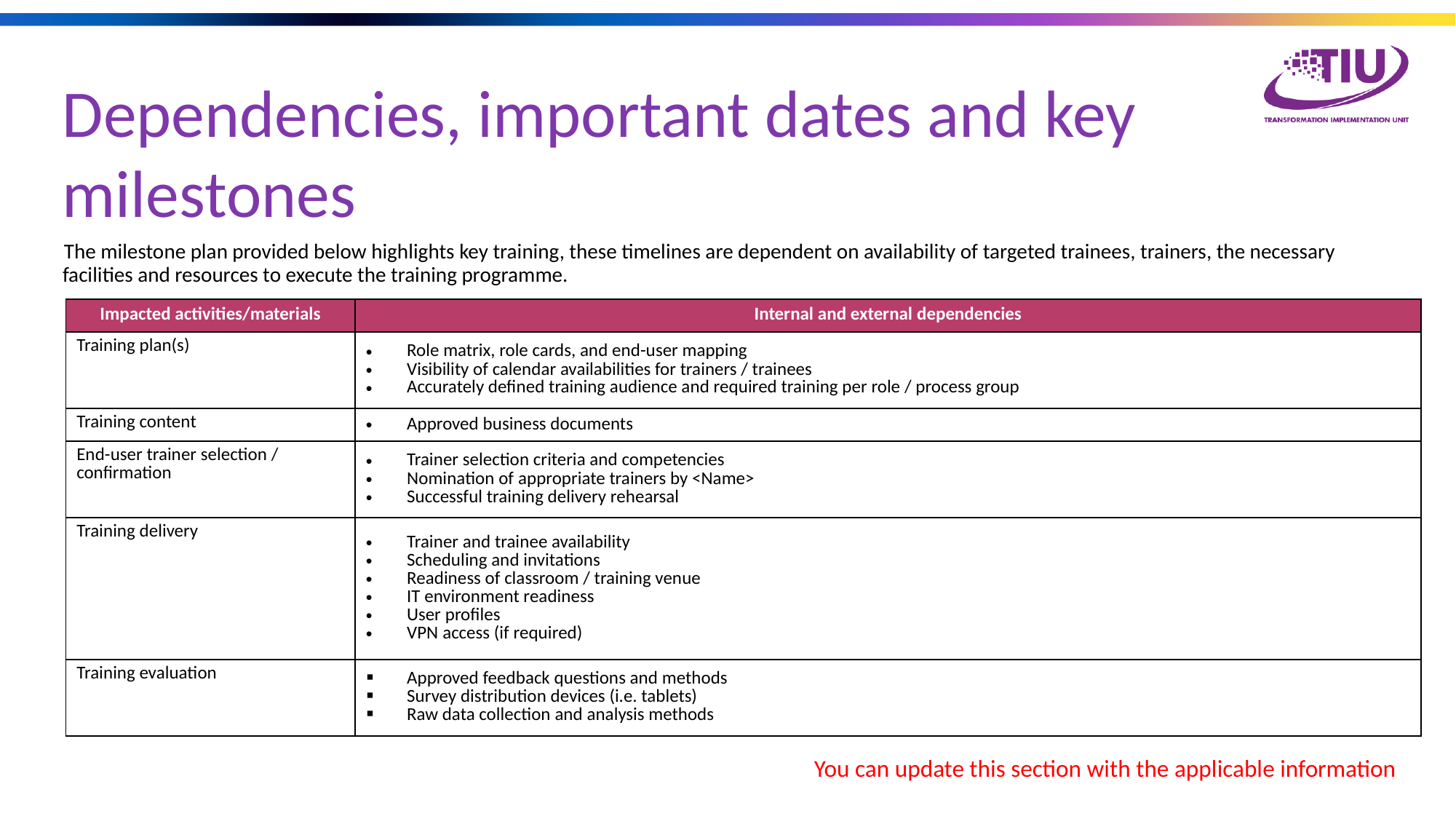

Dependencies, important dates and key milestones
The milestone plan provided below highlights key training, these timelines are dependent on availability of targeted trainees, trainers, the necessary facilities and resources to execute the training programme.
| Impacted activities/materials | Internal and external dependencies |
| --- | --- |
| Training plan(s) | Role matrix, role cards, and end-user mapping Visibility of calendar availabilities for trainers / trainees Accurately defined training audience and required training per role / process group |
| Training content | Approved business documents |
| End-user trainer selection / confirmation | Trainer selection criteria and competencies Nomination of appropriate trainers by <Name> Successful training delivery rehearsal |
| Training delivery | Trainer and trainee availability Scheduling and invitations Readiness of classroom / training venue IT environment readiness User profiles VPN access (if required) |
| Training evaluation | Approved feedback questions and methods Survey distribution devices (i.e. tablets) Raw data collection and analysis methods |
You can update this section with the applicable information